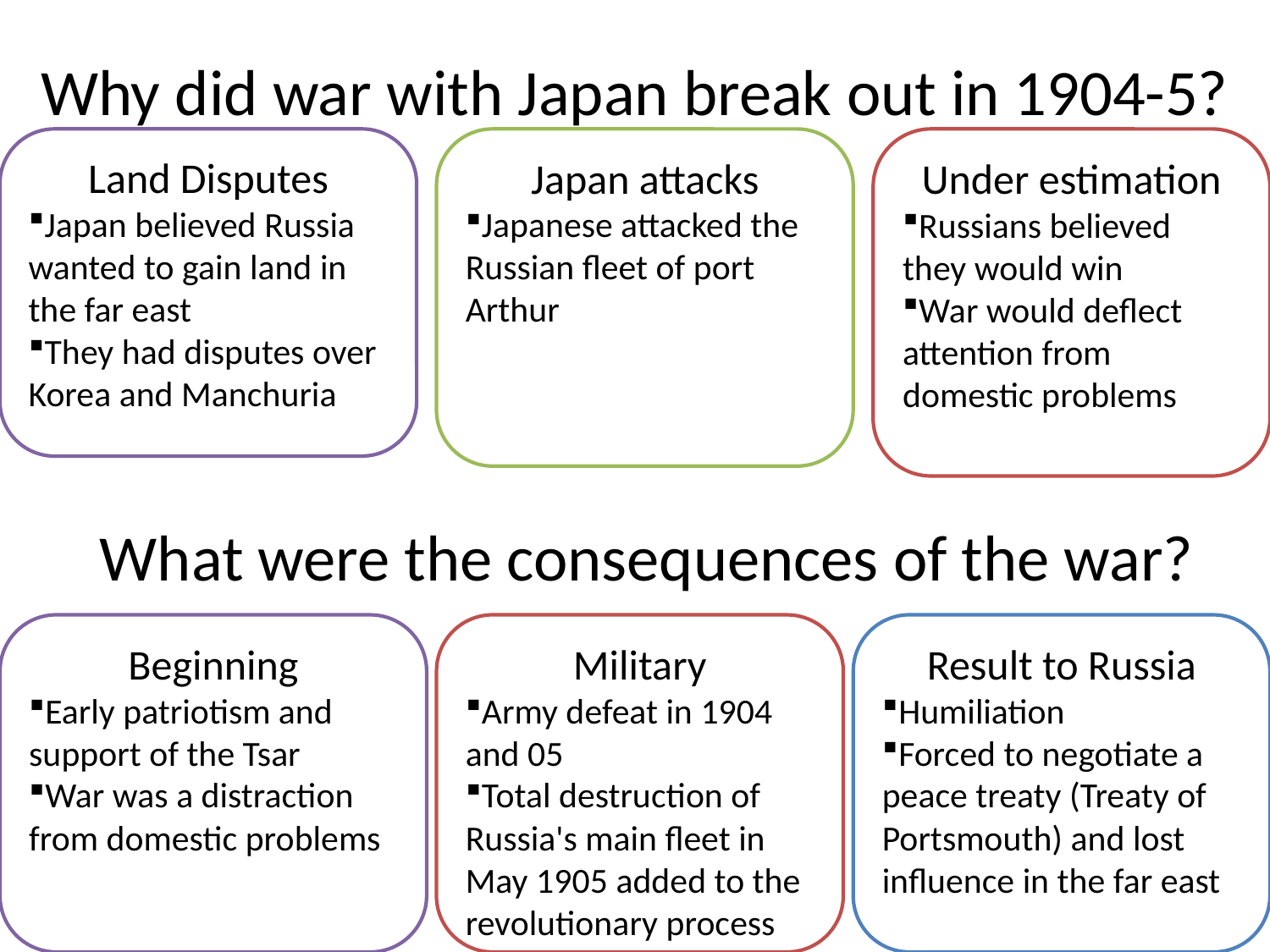

# Why did war with Japan break out in 1904-5?
Land Disputes
Japan believed Russia wanted to gain land in the far east
They had disputes over Korea and Manchuria
Japan attacks
Japanese attacked the Russian fleet of port Arthur
Under estimation
Russians believed they would win
War would deflect attention from domestic problems
What were the consequences of the war?
Beginning
Early patriotism and support of the Tsar
War was a distraction from domestic problems
Military
Army defeat in 1904 and 05
Total destruction of Russia's main fleet in May 1905 added to the revolutionary process
Result to Russia
Humiliation
Forced to negotiate a peace treaty (Treaty of Portsmouth) and lost influence in the far east